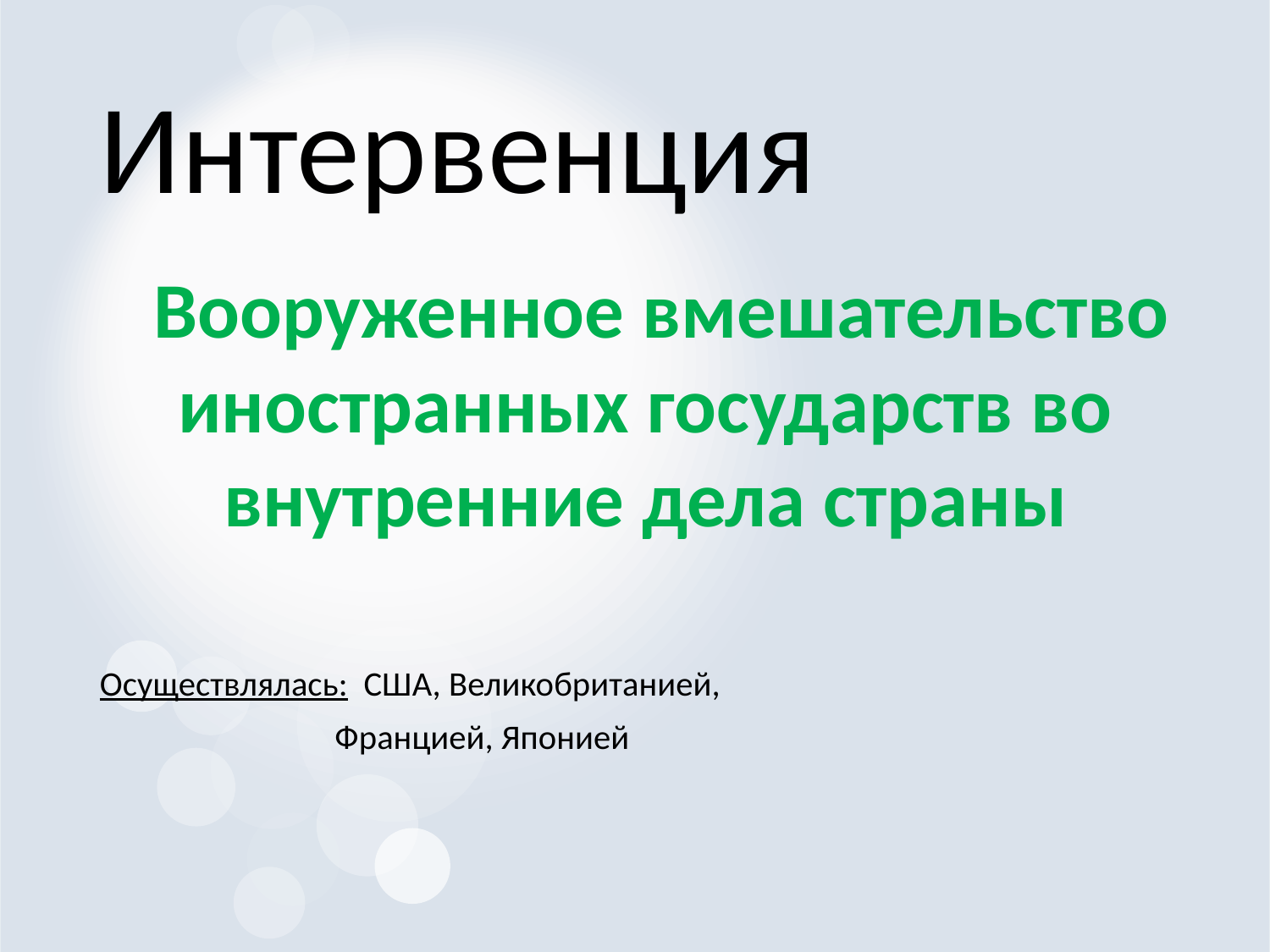

Интервенция
   Вооруженное вмешательство иностранных государств во внутренние дела страны

Осуществлялась:  США, Великобританией,
                              Францией, Японией